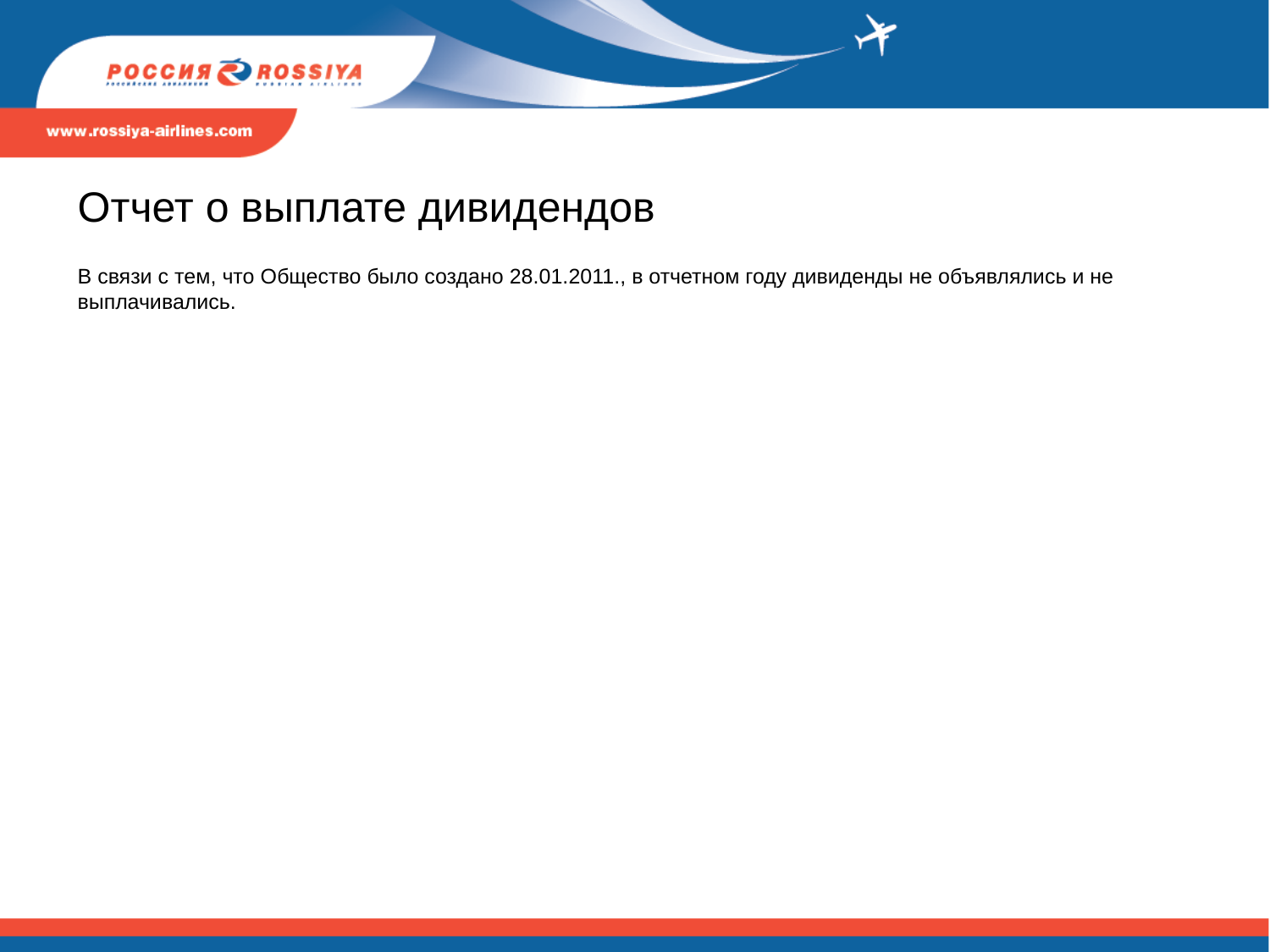

# Отчет о выплате дивидендов
В связи с тем, что Общество было создано 28.01.2011., в отчетном году дивиденды не объявлялись и не выплачивались.